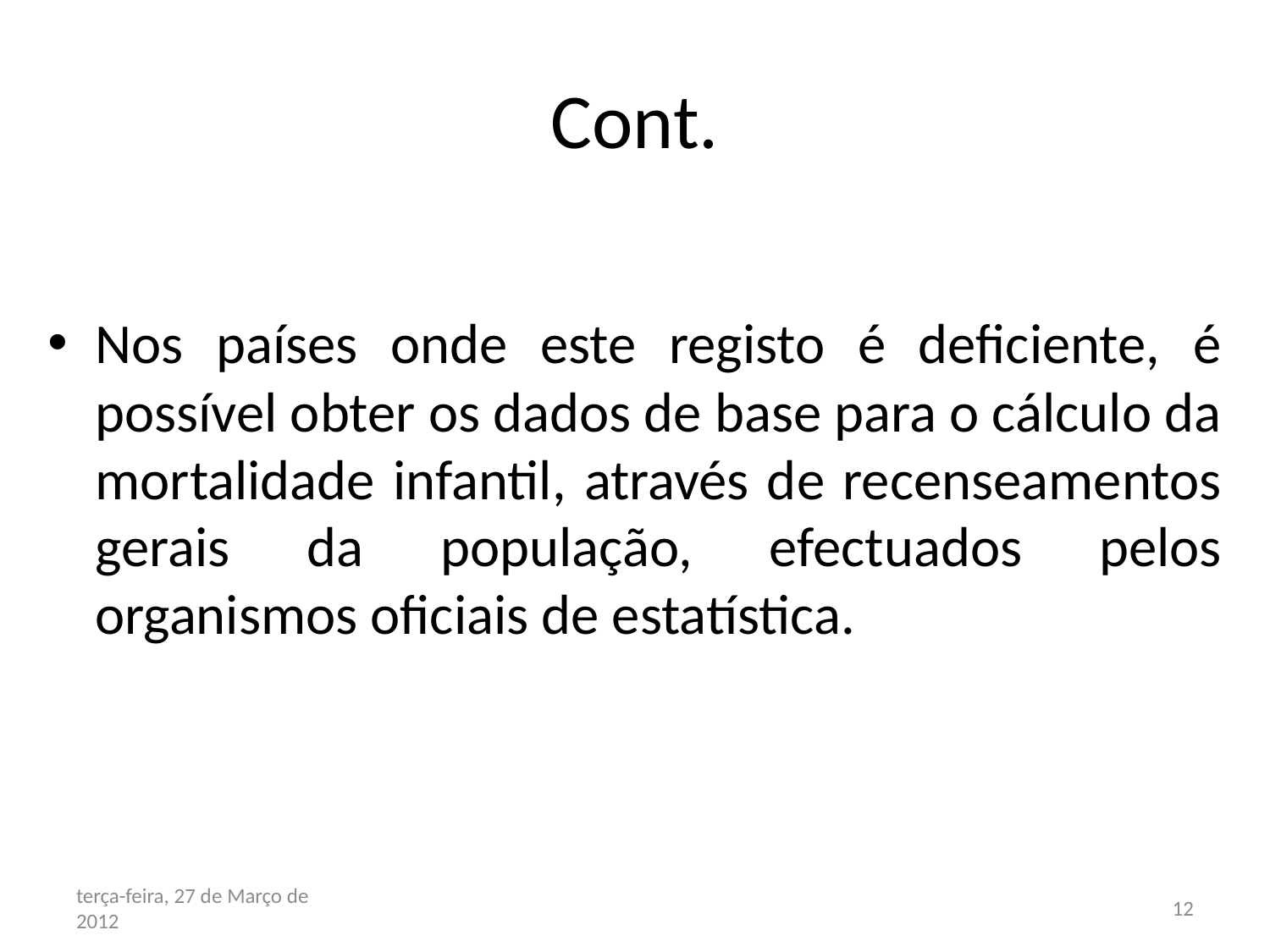

# Cont.

Nos países onde este registo é deficiente, é possível obter os dados de base para o cálculo da mortalidade infantil, através de recenseamentos gerais da população, efectuados pelos organismos oficiais de estatística.
terça-feira, 27 de Março de 2012
12